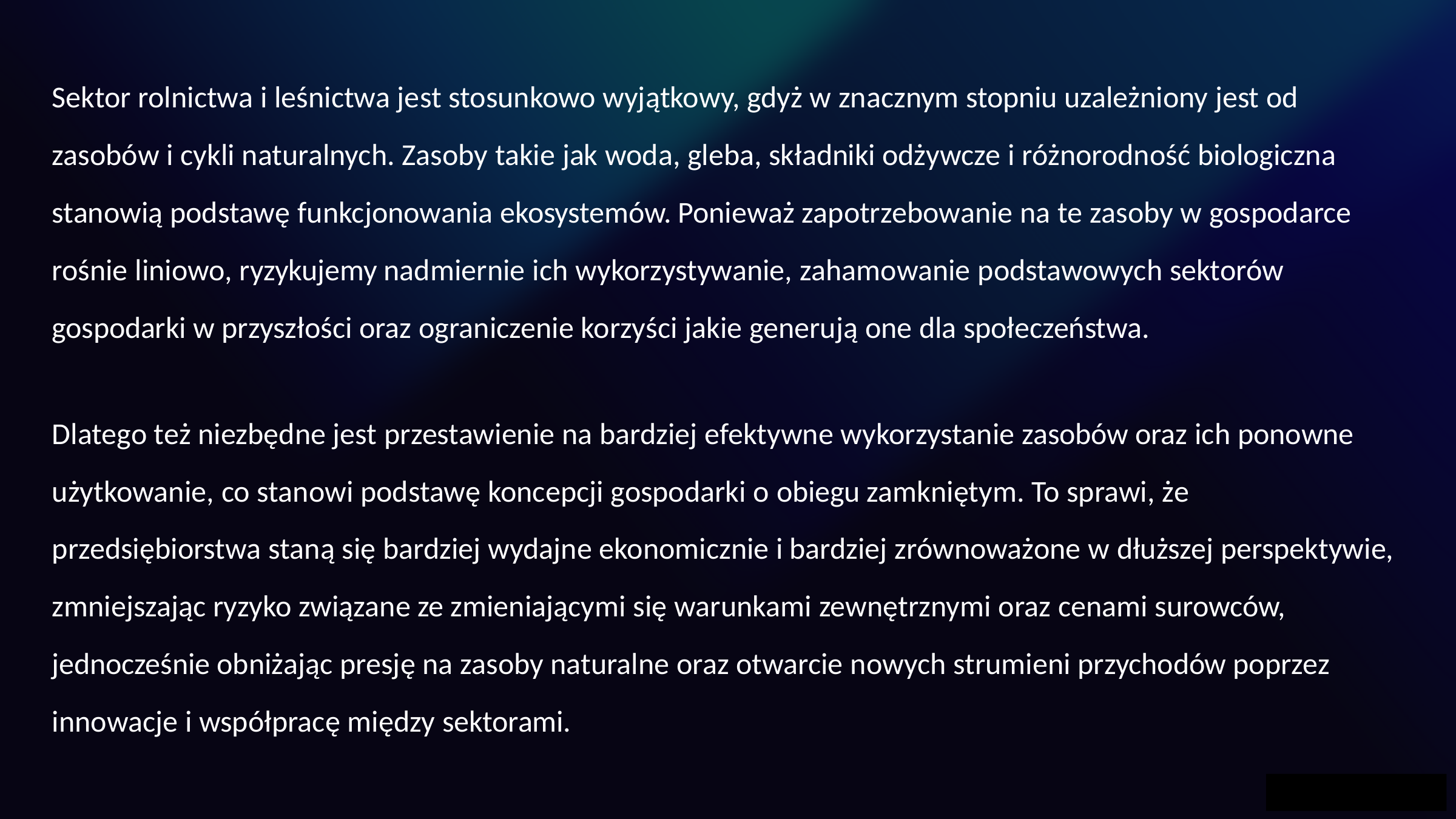

Sektor rolnictwa i leśnictwa jest stosunkowo wyjątkowy, gdyż w znacznym stopniu uzależniony jest od zasobów i cykli naturalnych. Zasoby takie jak woda, gleba, składniki odżywcze i różnorodność biologiczna stanowią podstawę funkcjonowania ekosystemów. Ponieważ zapotrzebowanie na te zasoby w gospodarce rośnie liniowo, ryzykujemy nadmiernie ich wykorzystywanie, zahamowanie podstawowych sektorów gospodarki w przyszłości oraz ograniczenie korzyści jakie generują one dla społeczeństwa.

Dlatego też niezbędne jest przestawienie na bardziej efektywne wykorzystanie zasobów oraz ich ponowne użytkowanie, co stanowi podstawę koncepcji gospodarki o obiegu zamkniętym. To sprawi, że przedsiębiorstwa staną się bardziej wydajne ekonomicznie i bardziej zrównoważone w dłuższej perspektywie, zmniejszając ryzyko związane ze zmieniającymi się warunkami zewnętrznymi oraz cenami surowców, jednocześnie obniżając presję na zasoby naturalne oraz otwarcie nowych strumieni przychodów poprzez innowacje i współpracę między sektorami.